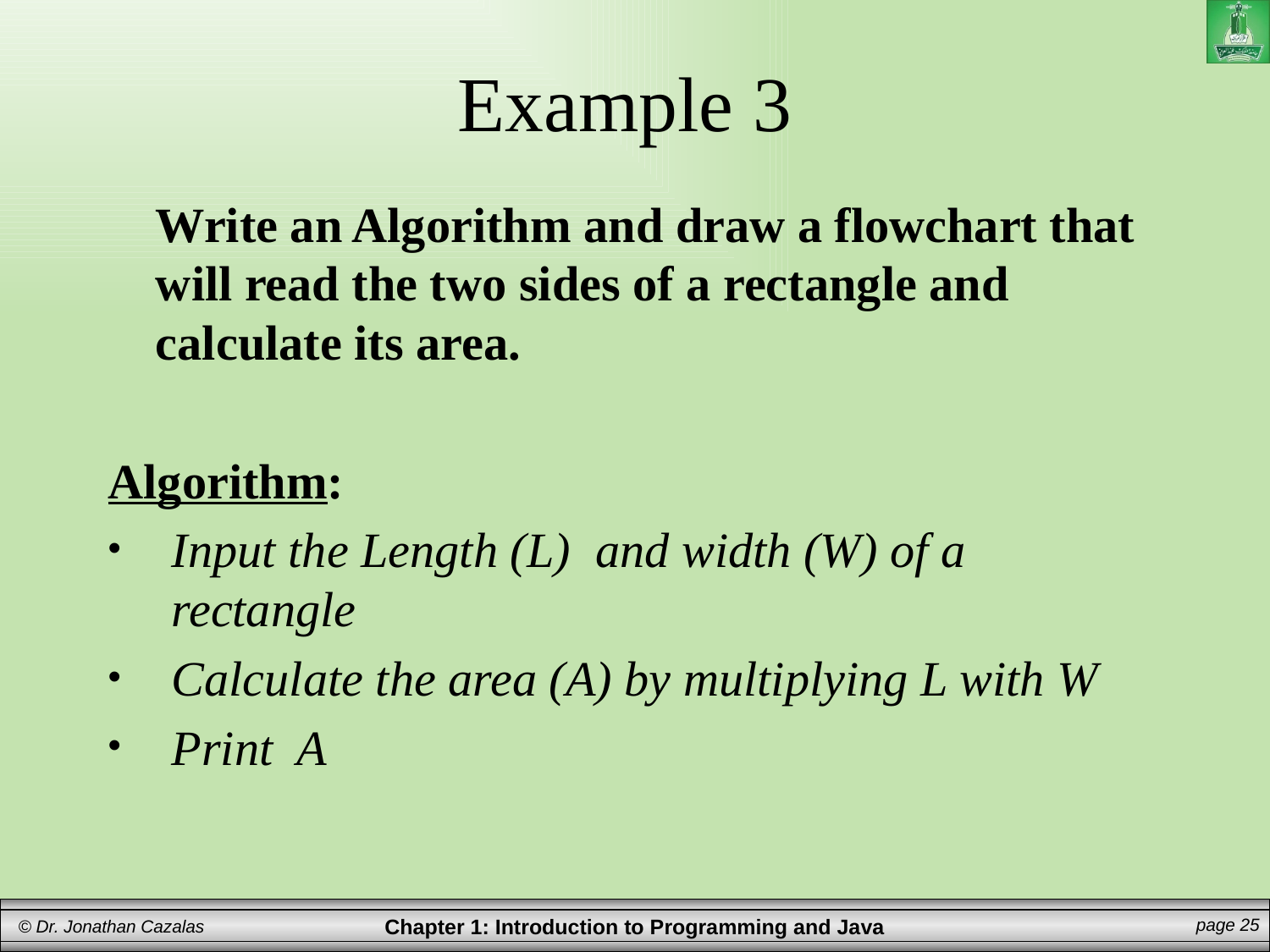

# Example 3
	Write an Algorithm and draw a flowchart that will read the two sides of a rectangle and calculate its area.

Algorithm:
Input the Length (L)  and width (W) of a rectangle
Calculate the area (A) by multiplying L with W
Print  A